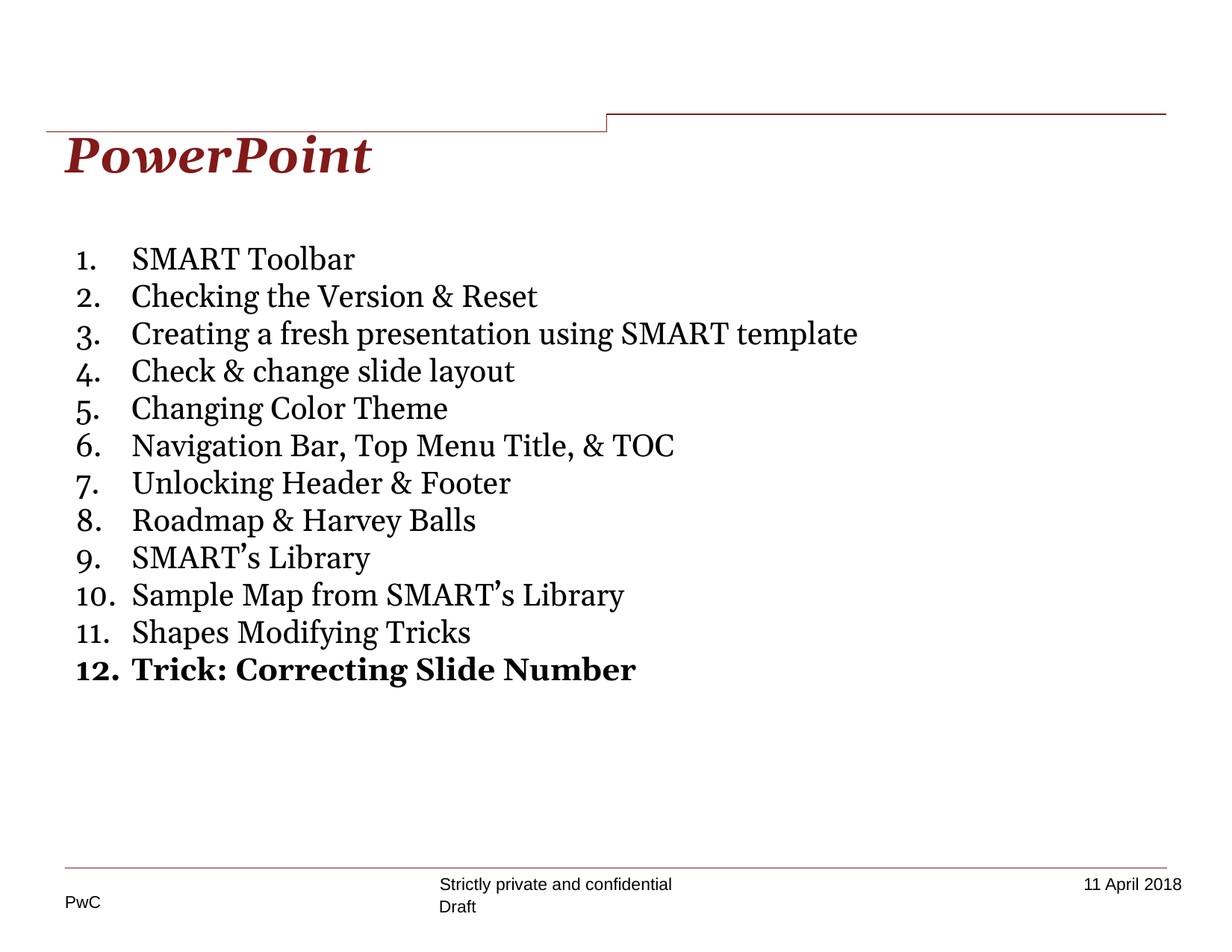

# PowerPoint
SMART Toolbar
Checking the Version & Reset
Creating a fresh presentation using SMART template
Check & change slide layout
Changing Color Theme
Navigation Bar, Top Menu Title, & TOC
Unlocking Header & Footer
Roadmap & Harvey Balls
SMART’s Library
Sample Map from SMART’s Library
Shapes Modifying Tricks
Trick: Correcting Slide Number